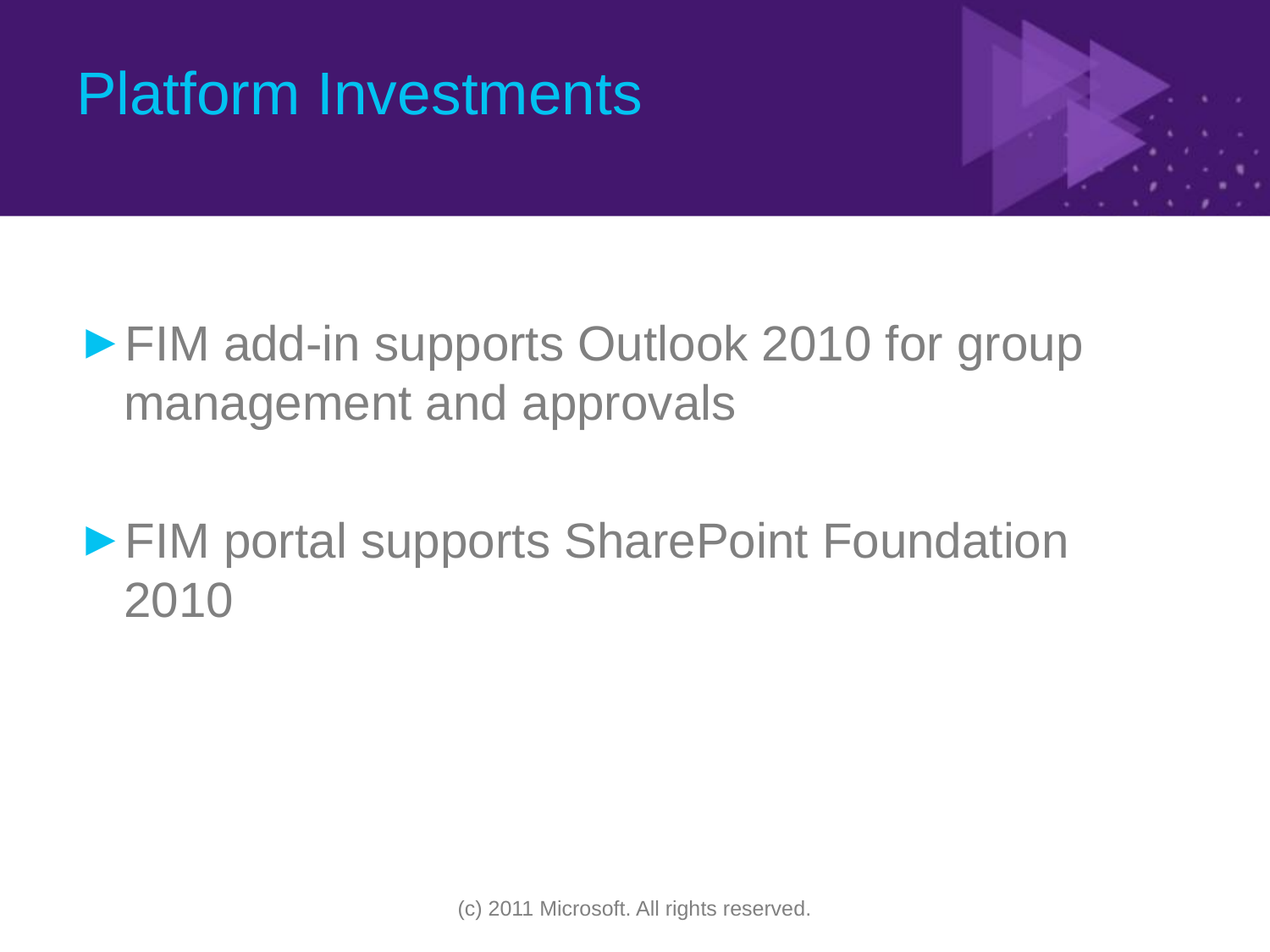

# Platform Investments

FIM add-in supports Outlook 2010 for group management and approvals

FIM portal supports SharePoint Foundation 2010

(c) 2011 Microsoft. All rights reserved.